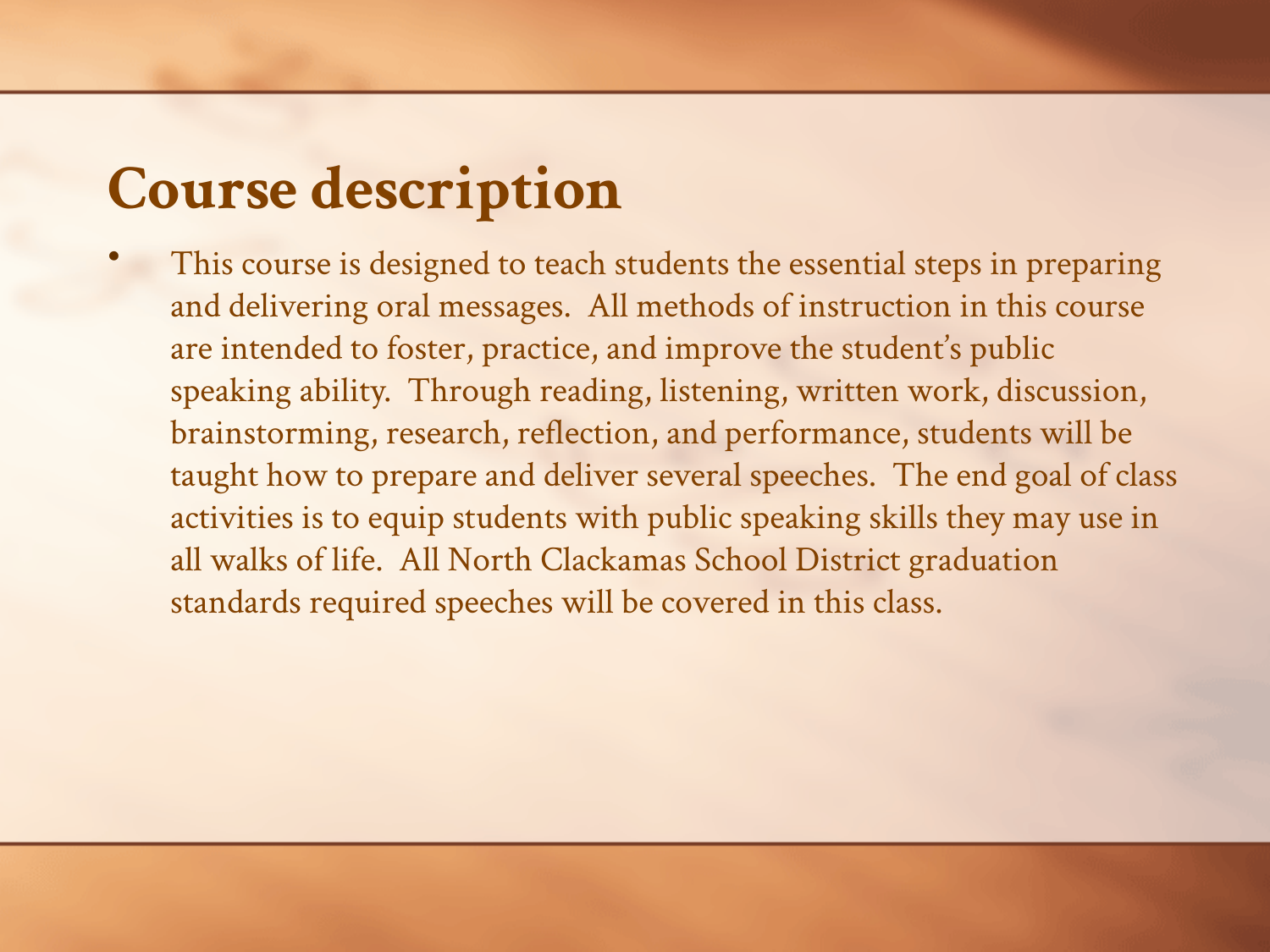

# Course description
This course is designed to teach students the essential steps in preparing and delivering oral messages.  All methods of instruction in this course are intended to foster, practice, and improve the student’s public speaking ability.  Through reading, listening, written work, discussion, brainstorming, research, reflection, and performance, students will be taught how to prepare and deliver several speeches.  The end goal of class activities is to equip students with public speaking skills they may use in all walks of life.  All North Clackamas School District graduation standards required speeches will be covered in this class.